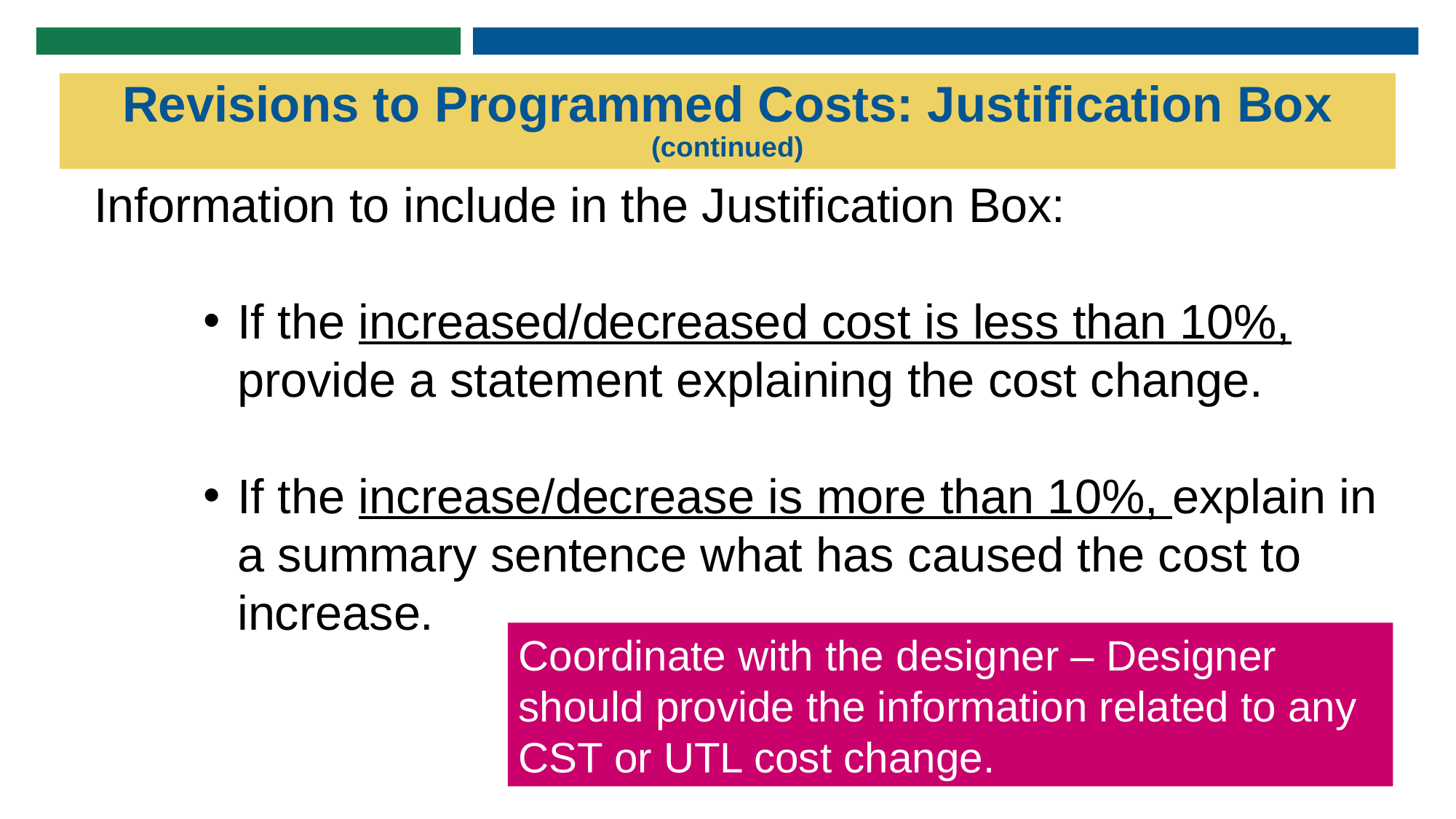

# Revisions to Programmed Costs: Justification Box (continued)
Information to include in the Justification Box:

If the increased/decreased cost is less than 10%, provide a statement explaining the cost change.

If the increase/decrease is more than 10%, explain in a summary sentence what has caused the cost to increase.

Coordinate with the designer – Designer should provide the information related to any CST or UTL cost change.